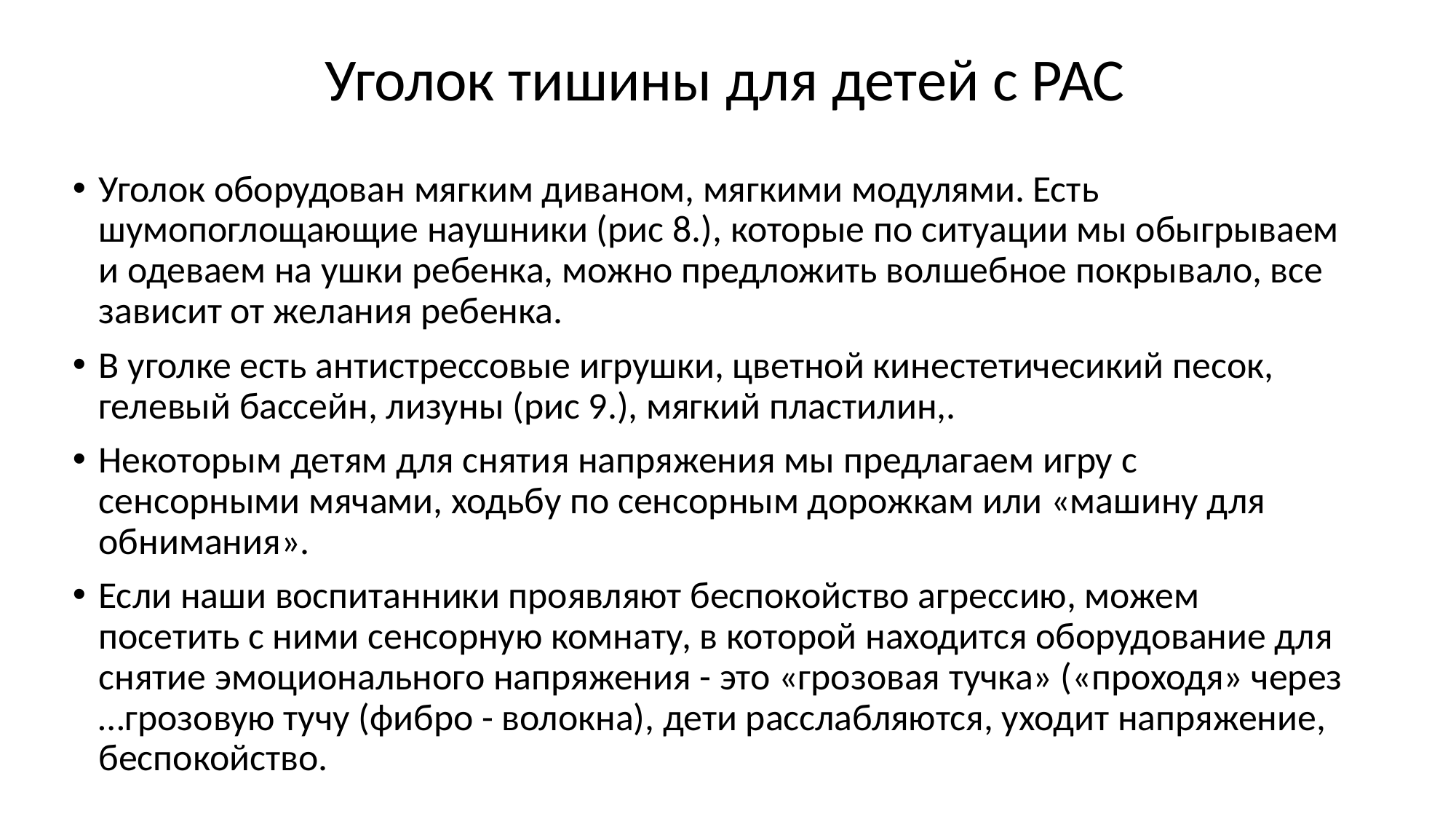

# Уголок тишины для детей с РАС
Уголок оборудован мягким диваном, мягкими модулями. Есть шумопоглощающие наушники (рис 8.), которые по ситуации мы обыгрываем и одеваем на ушки ребенка, можно предложить волшебное покрывало, все зависит от желания ребенка.
В уголке есть антистрессовые игрушки, цветной кинестетичесикий песок, гелевый бассейн, лизуны (рис 9.), мягкий пластилин,.
Некоторым детям для снятия напряжения мы предлагаем игру с сенсорными мячами, ходьбу по сенсорным дорожкам или «машину для обнимания».
Если наши воспитанники проявляют беспокойство агрессию, можем посетить с ними сенсорную комнату, в которой находится оборудование для снятие эмоционального напряжения - это «грозовая тучка» («проходя» через …грозовую тучу (фибро - волокна), дети расслабляются, уходит напряжение, беспокойство.